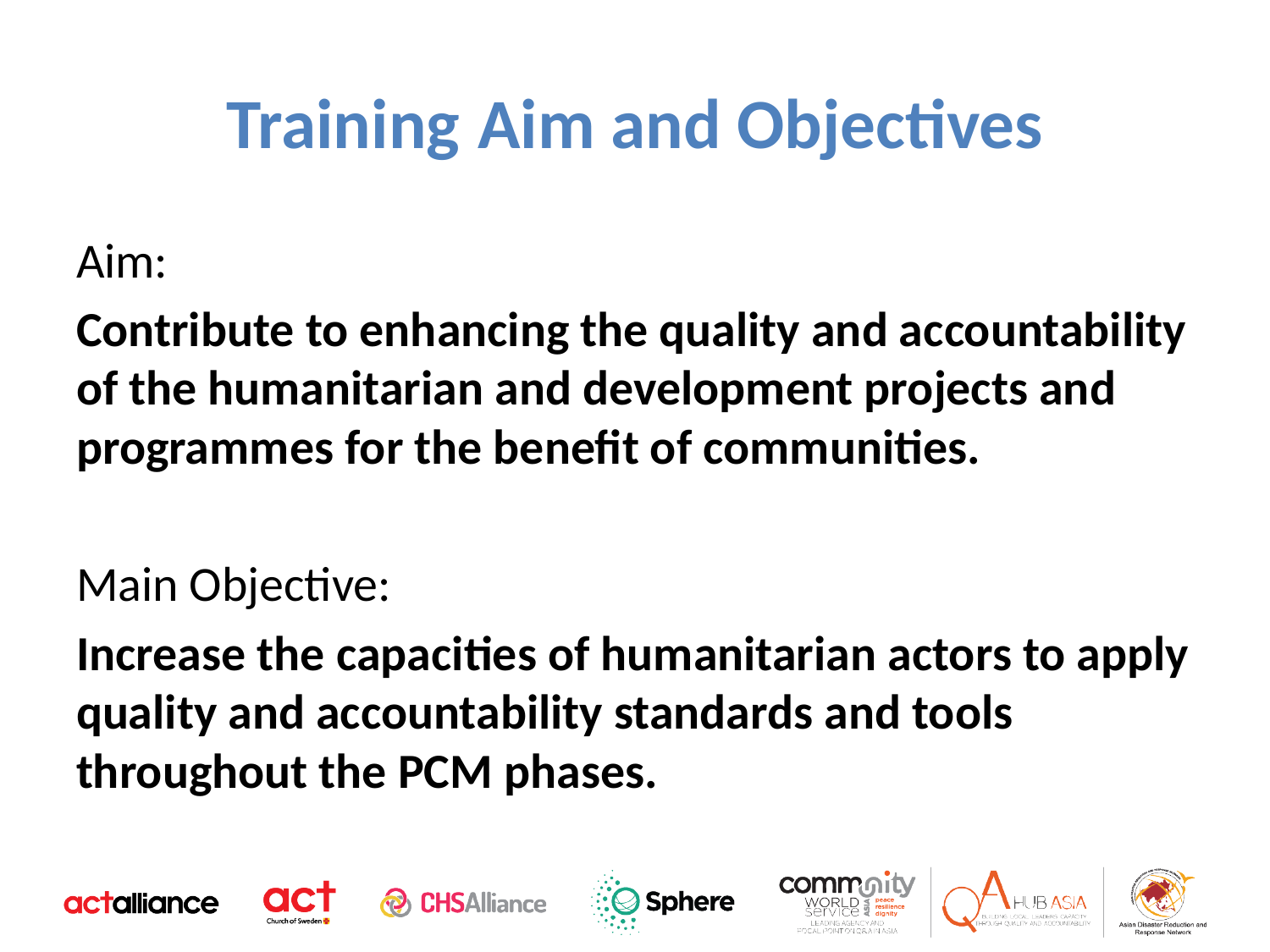

# Training Aim and Objectives
Aim:
Contribute to enhancing the quality and accountability of the humanitarian and development projects and programmes for the benefit of communities.

Main Objective:
Increase the capacities of humanitarian actors to apply quality and accountability standards and tools throughout the PCM phases.